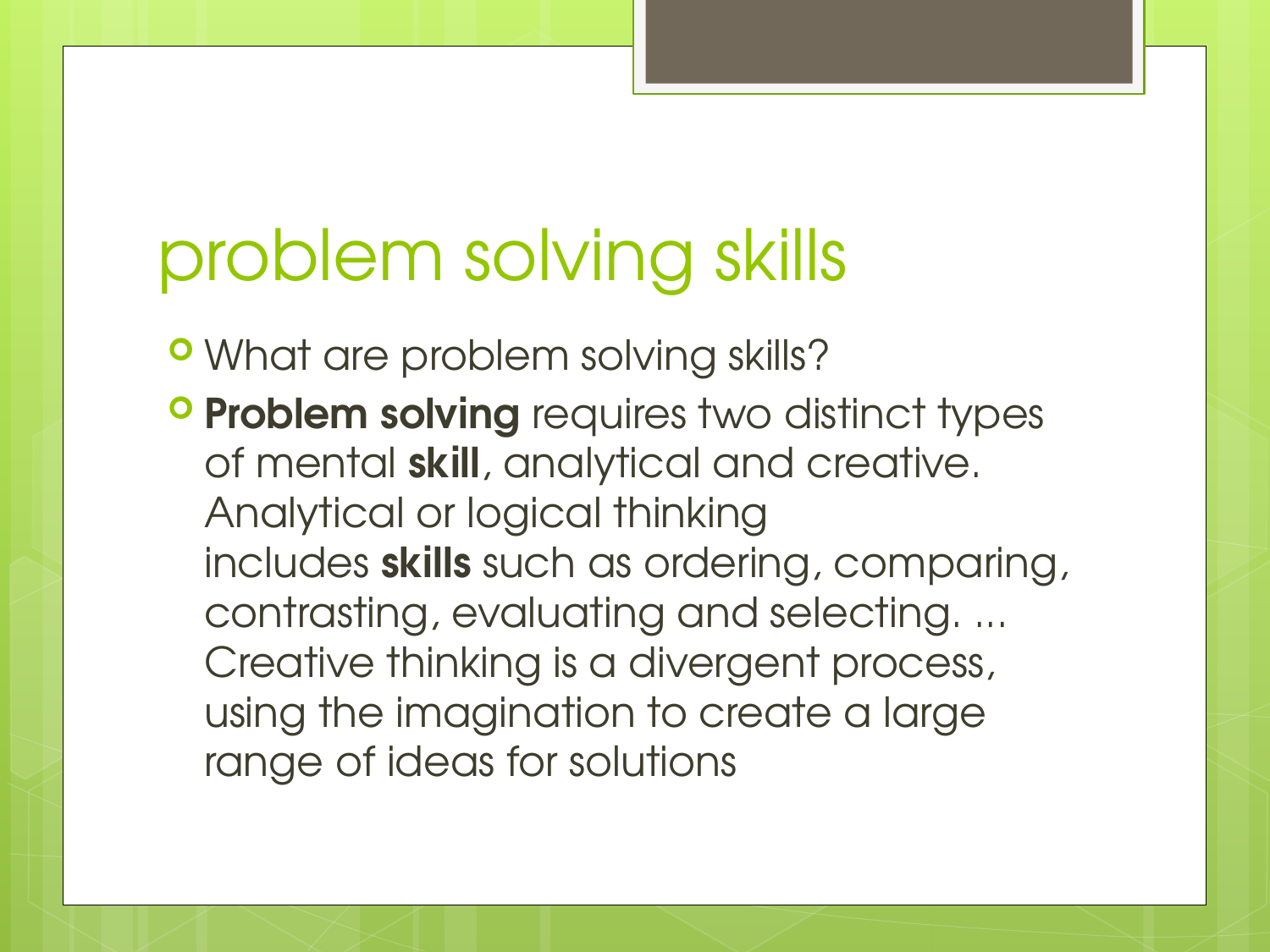

# problem solving skills
What are problem solving skills?
Problem solving requires two distinct types of mental skill, analytical and creative. Analytical or logical thinking includes skills such as ordering, comparing, contrasting, evaluating and selecting. ... Creative thinking is a divergent process, using the imagination to create a large range of ideas for solutions